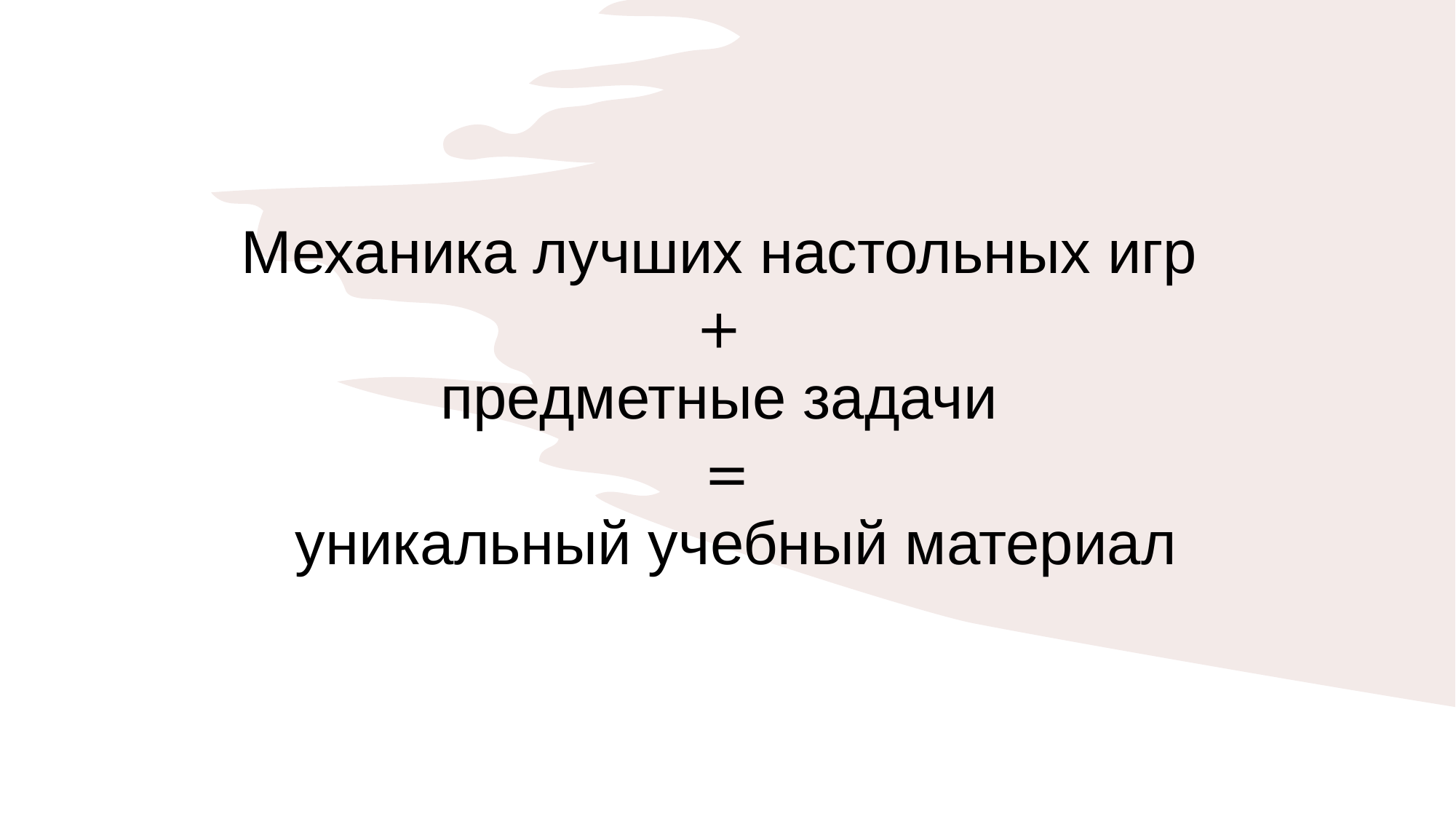

Механика лучших настольных игр
+
предметные задачи
=
 уникальный учебный материал